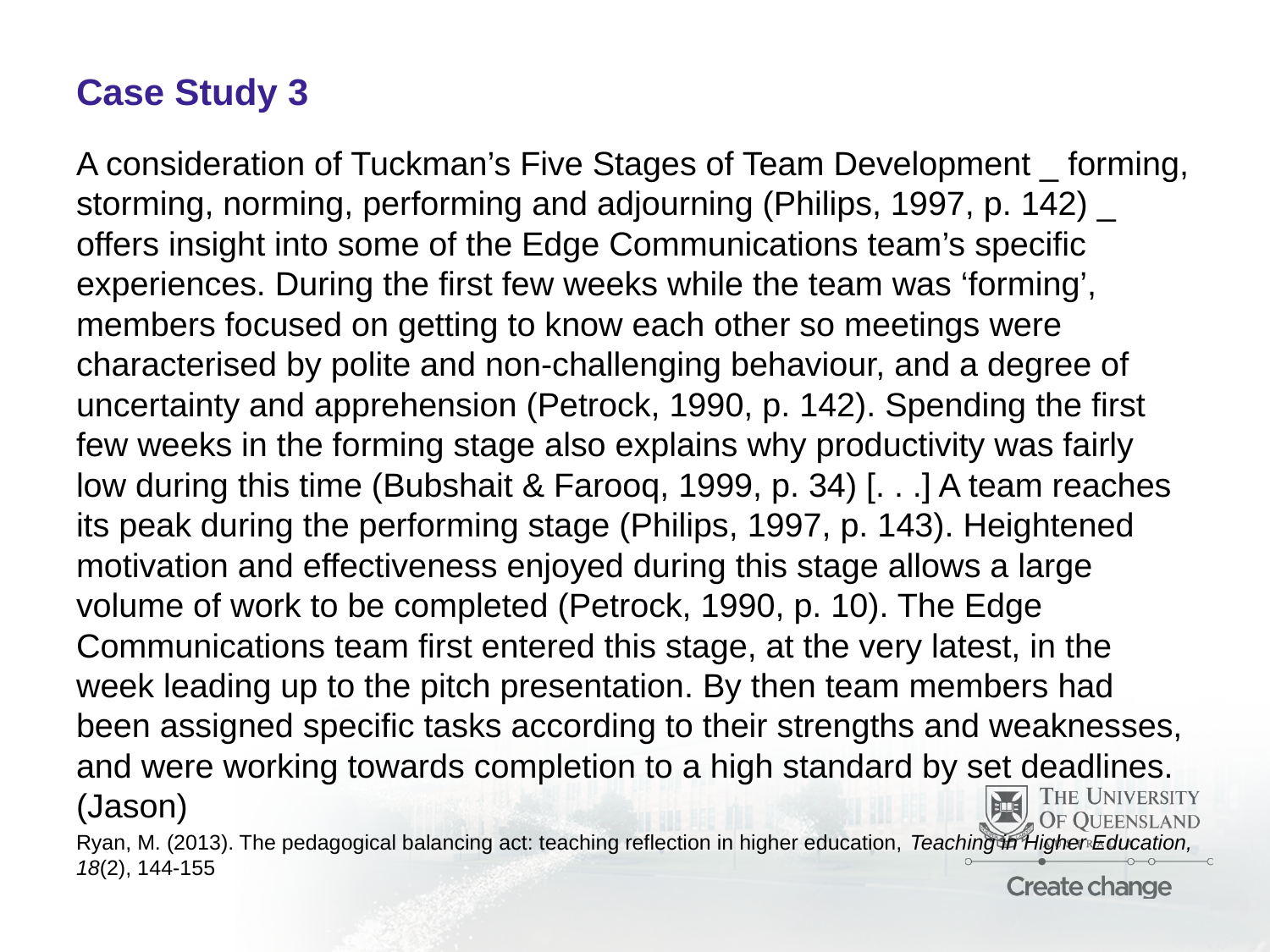

# Case Study 3
A consideration of Tuckman’s Five Stages of Team Development _ forming, storming, norming, performing and adjourning (Philips, 1997, p. 142) _ offers insight into some of the Edge Communications team’s specific experiences. During the first few weeks while the team was ‘forming’, members focused on getting to know each other so meetings were characterised by polite and non-challenging behaviour, and a degree of uncertainty and apprehension (Petrock, 1990, p. 142). Spending the first few weeks in the forming stage also explains why productivity was fairly low during this time (Bubshait & Farooq, 1999, p. 34) [. . .] A team reaches its peak during the performing stage (Philips, 1997, p. 143). Heightened motivation and effectiveness enjoyed during this stage allows a large volume of work to be completed (Petrock, 1990, p. 10). The Edge Communications team first entered this stage, at the very latest, in the week leading up to the pitch presentation. By then team members had been assigned specific tasks according to their strengths and weaknesses, and were working towards completion to a high standard by set deadlines. (Jason)
Ryan, M. (2013). The pedagogical balancing act: teaching reflection in higher education, Teaching in Higher Education, 18(2), 144-155